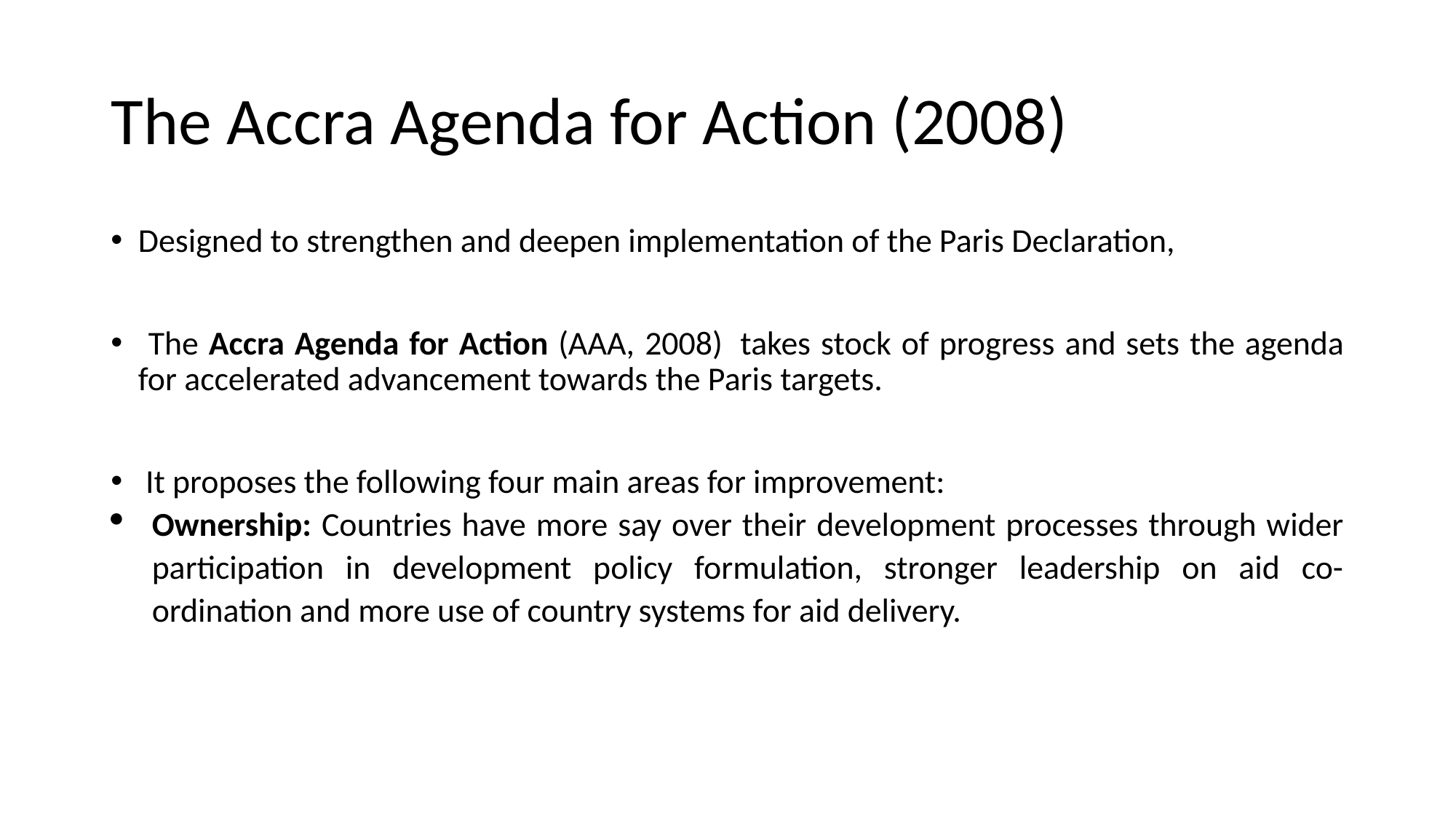

# The Accra Agenda for Action (2008)
Designed to strengthen and deepen implementation of the Paris Declaration,

 The Accra Agenda for Action (AAA, 2008)  takes stock of progress and sets the agenda for accelerated advancement towards the Paris targets.

 It proposes the following four main areas for improvement:
Ownership: Countries have more say over their development processes through wider participation in development policy formulation, stronger leadership on aid co-ordination and more use of country systems for aid delivery.